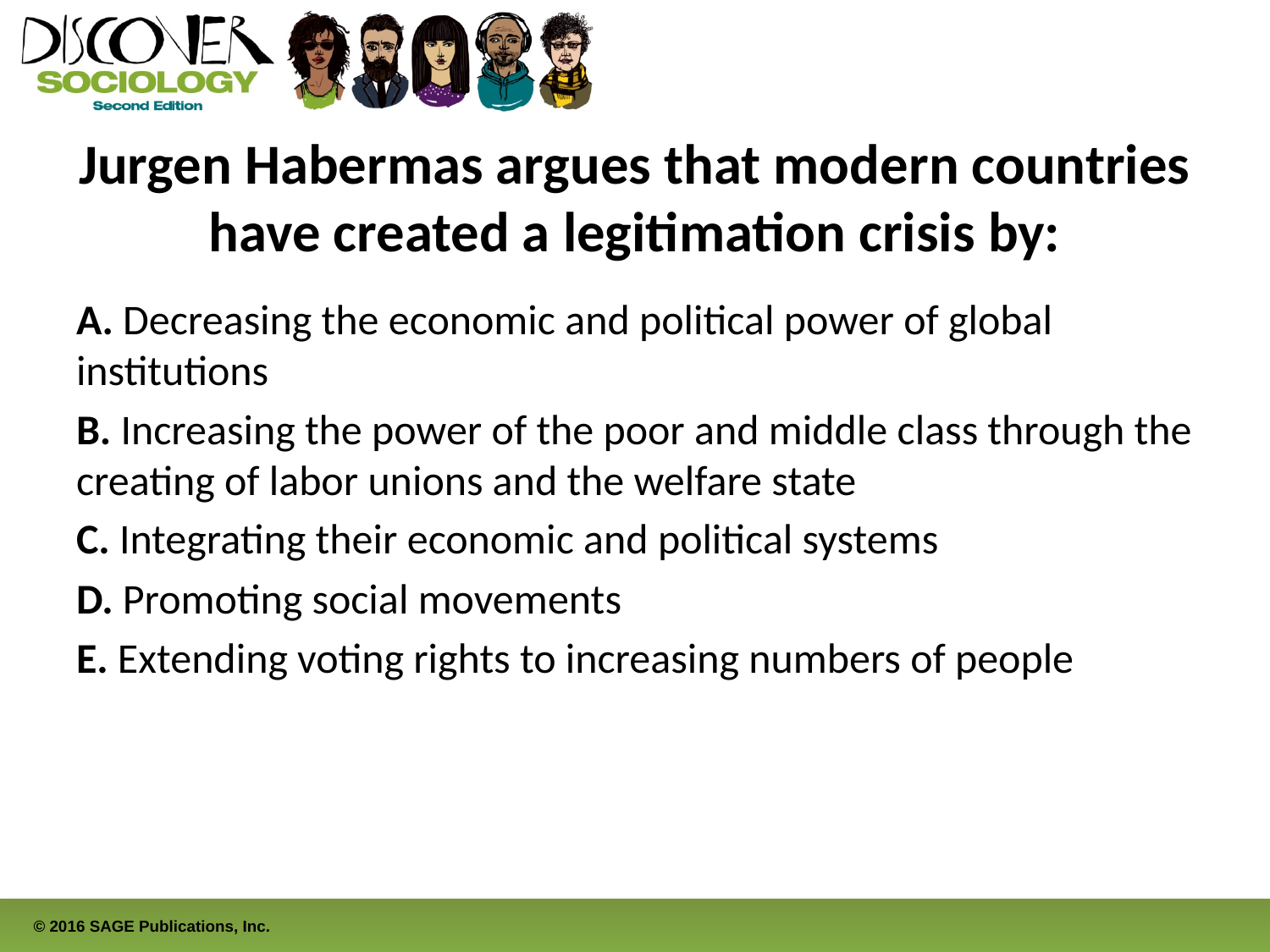

# Jurgen Habermas argues that modern countries have created a legitimation crisis by:
A. Decreasing the economic and political power of global institutions
B. Increasing the power of the poor and middle class through the creating of labor unions and the welfare state
C. Integrating their economic and political systems
D. Promoting social movements
E. Extending voting rights to increasing numbers of people